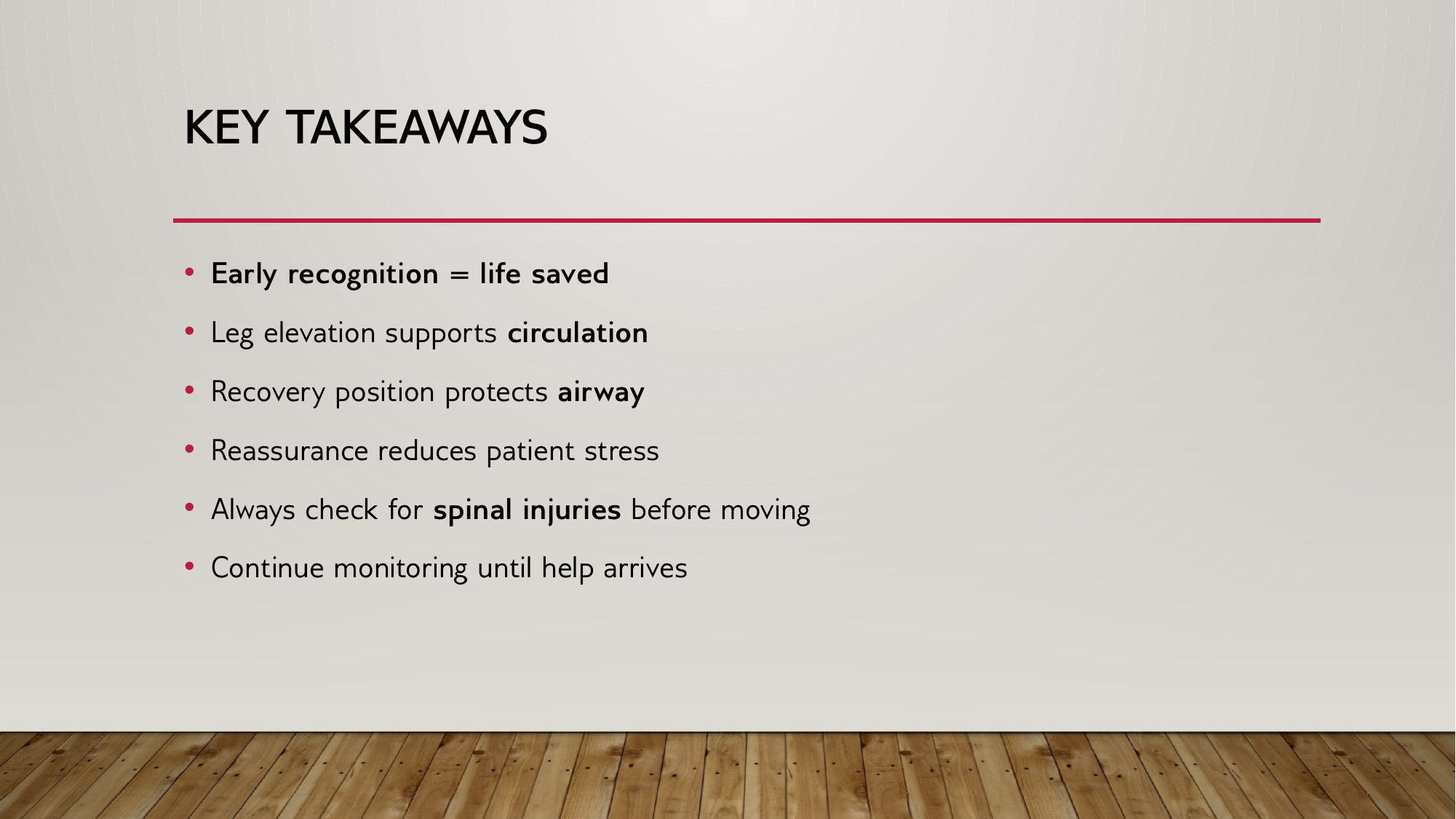

# Key Takeaways
Early recognition = life saved
Leg elevation supports circulation
Recovery position protects airway
Reassurance reduces patient stress
Always check for spinal injuries before moving
Continue monitoring until help arrives